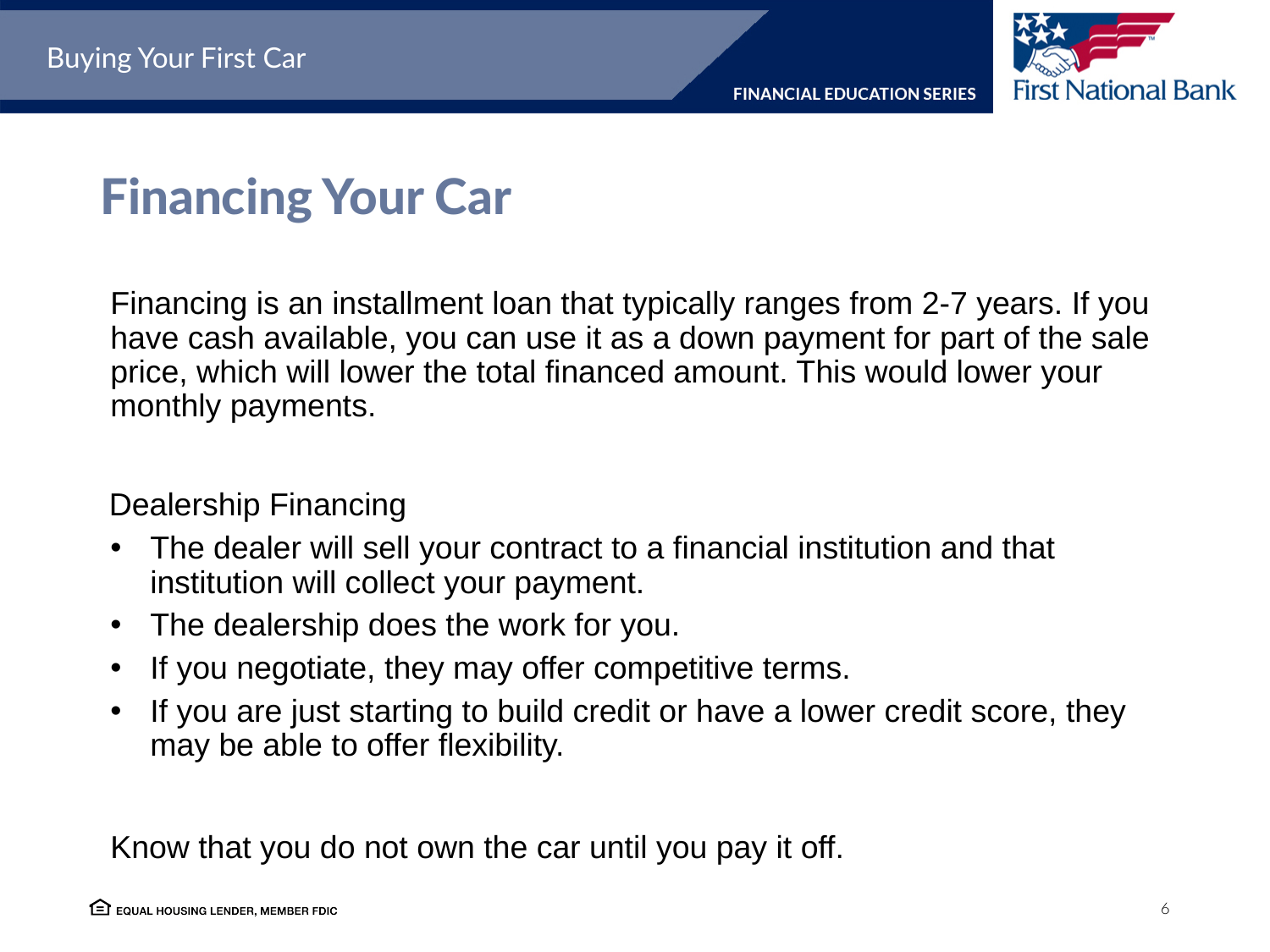

Buying Your First Car
# Financing Your Car
Financing is an installment loan that typically ranges from 2-7 years. If you have cash available, you can use it as a down payment for part of the sale price, which will lower the total financed amount. This would lower your monthly payments.

       Dealership Financing
The dealer will sell your contract to a financial institution and that institution will collect your payment.
The dealership does the work for you.
If you negotiate, they may offer competitive terms.
If you are just starting to build credit or have a lower credit score, they may be able to offer flexibility.

Know that you do not own the car until you pay it off.

6